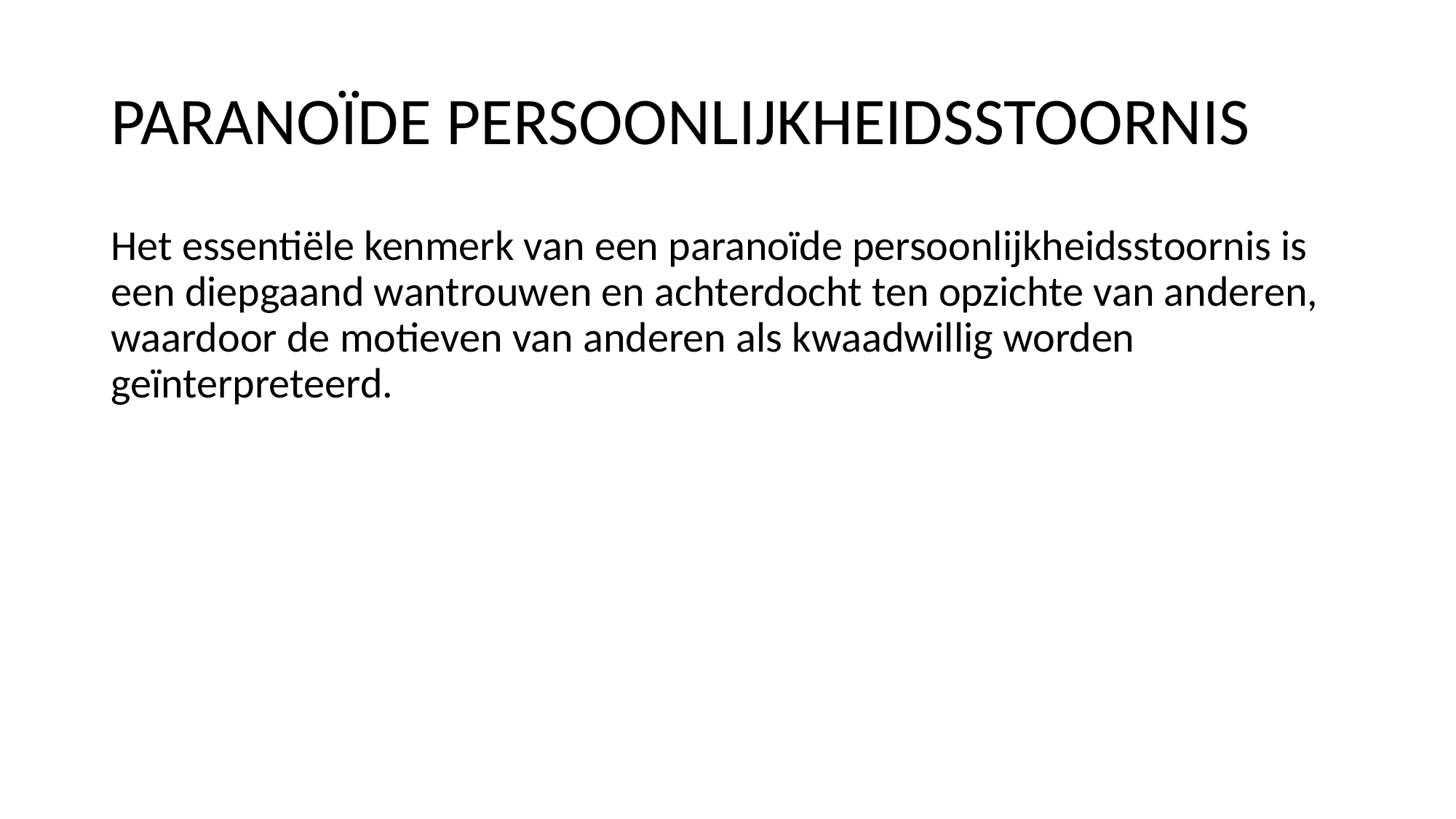

# Paranoïde persoonlijkheidsstoornis
Het essentiële kenmerk van een paranoïde persoonlijkheidsstoornis is een diepgaand wantrouwen en achterdocht ten opzichte van anderen, waardoor de motieven van anderen als kwaadwillig worden geïnterpreteerd.